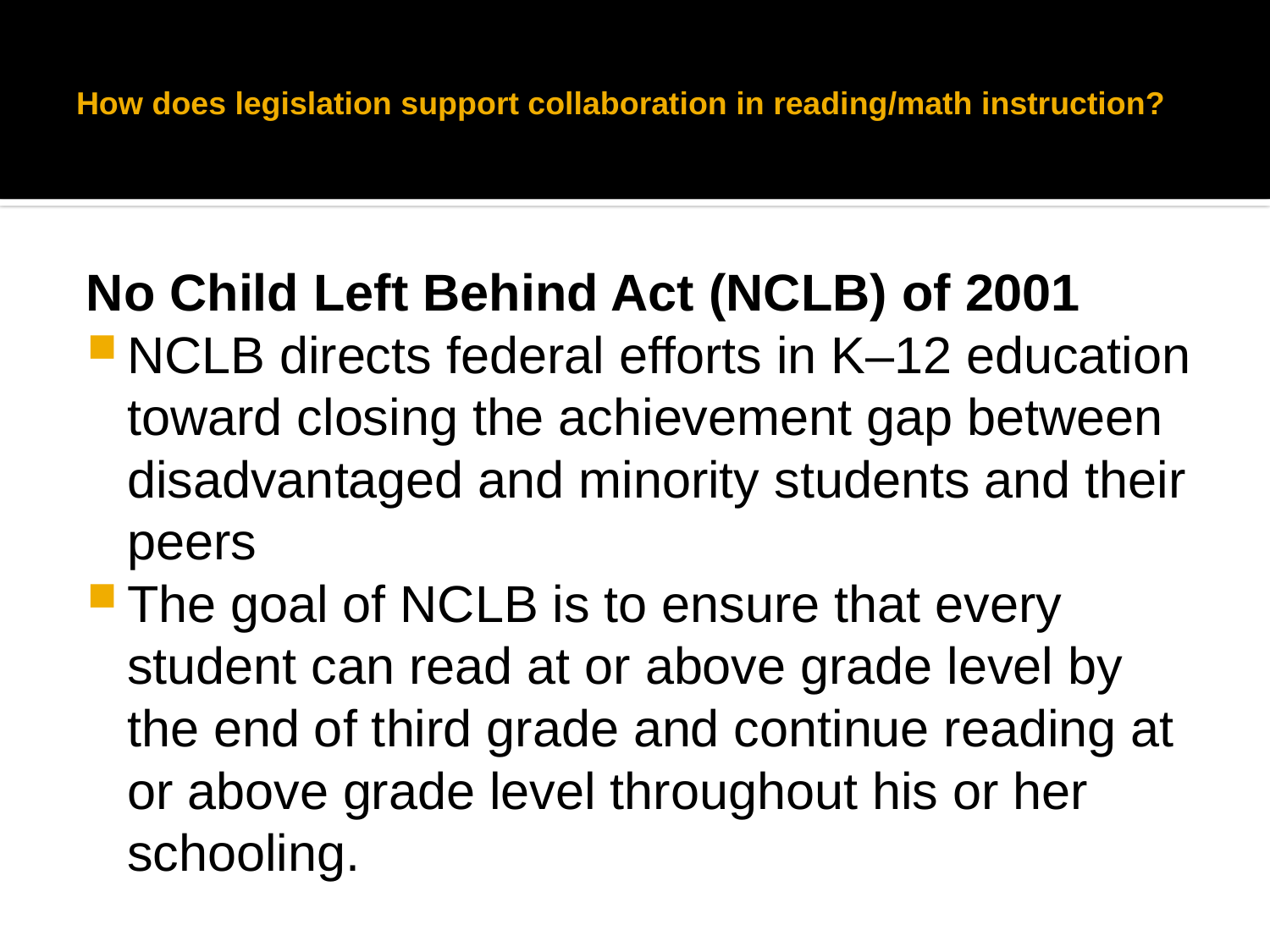

# How does legislation support collaboration in reading/math instruction?
No Child Left Behind Act (NCLB) of 2001
NCLB directs federal efforts in K–12 education toward closing the achievement gap between disadvantaged and minority students and their peers
The goal of NCLB is to ensure that every student can read at or above grade level by the end of third grade and continue reading at or above grade level throughout his or her schooling.